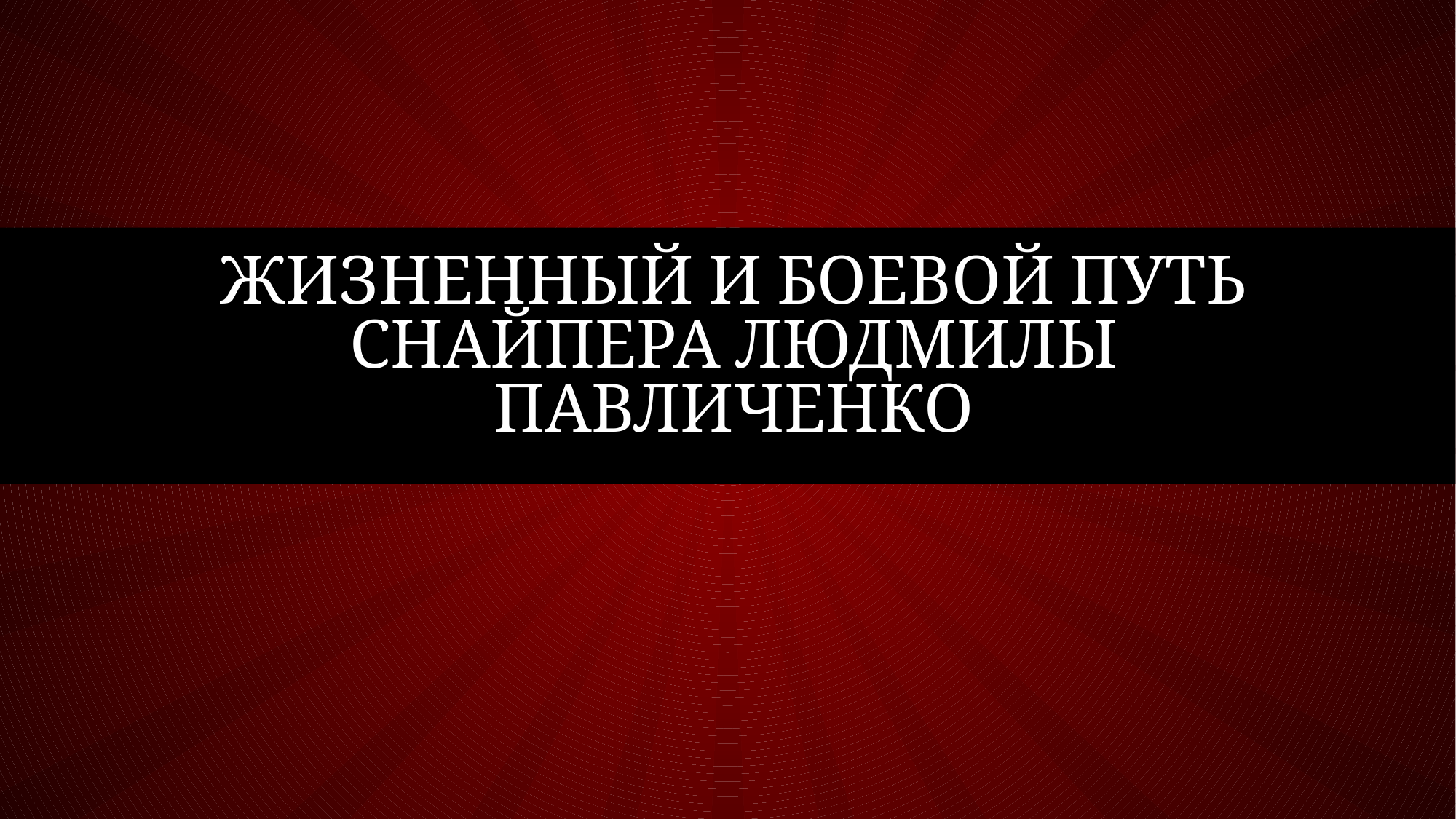

# Жизненный и боевой путь снайпера Людмилы Павличенко